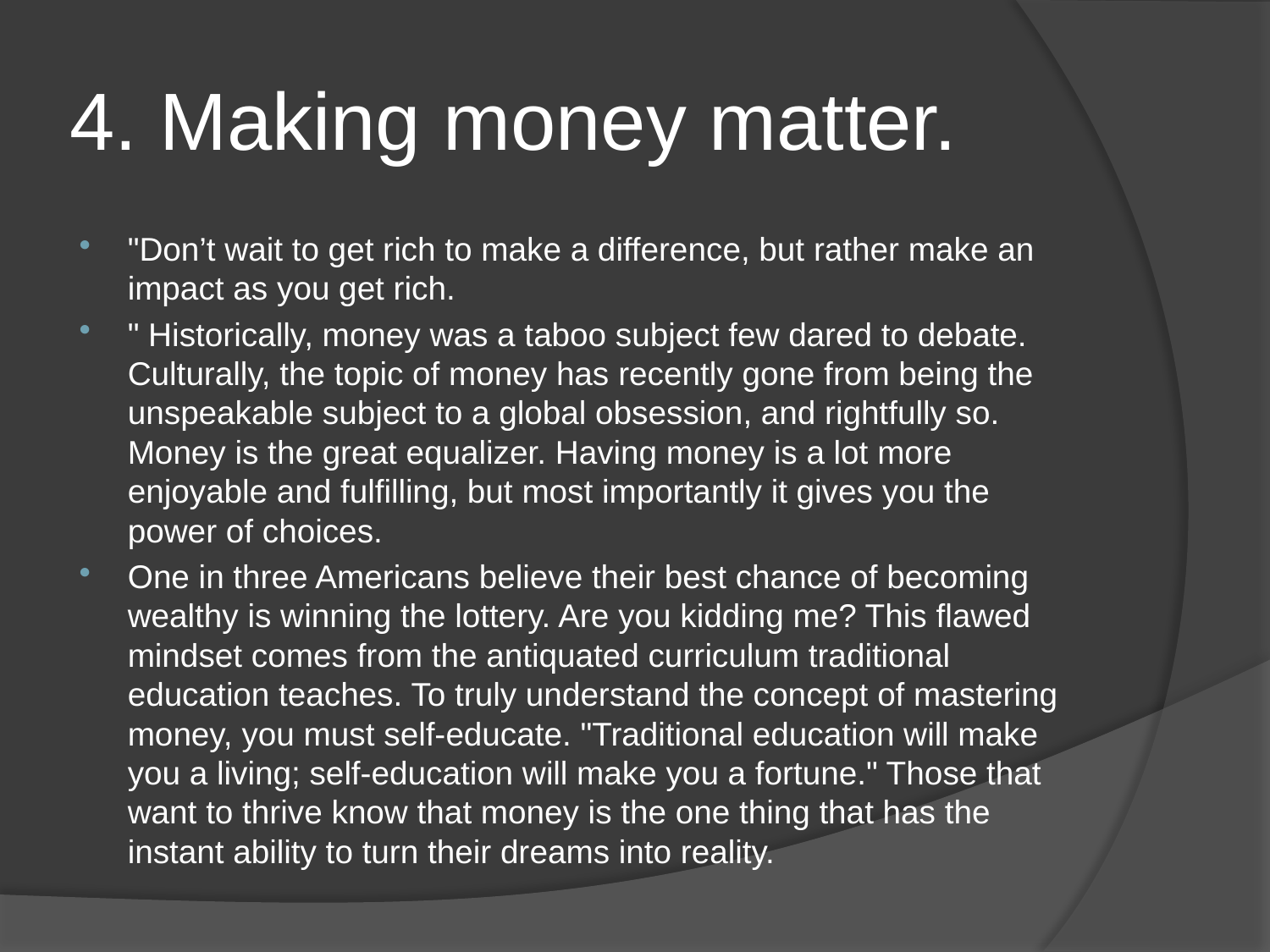

# 4. Making money matter.
"Don’t wait to get rich to make a difference, but rather make an impact as you get rich.
" Historically, money was a taboo subject few dared to debate. Culturally, the topic of money has recently gone from being the unspeakable subject to a global obsession, and rightfully so. Money is the great equalizer. Having money is a lot more enjoyable and fulfilling, but most importantly it gives you the power of choices.
One in three Americans believe their best chance of becoming wealthy is winning the lottery. Are you kidding me? This flawed mindset comes from the antiquated curriculum traditional education teaches. To truly understand the concept of mastering money, you must self-educate. "Traditional education will make you a living; self-education will make you a fortune." Those that want to thrive know that money is the one thing that has the instant ability to turn their dreams into reality.